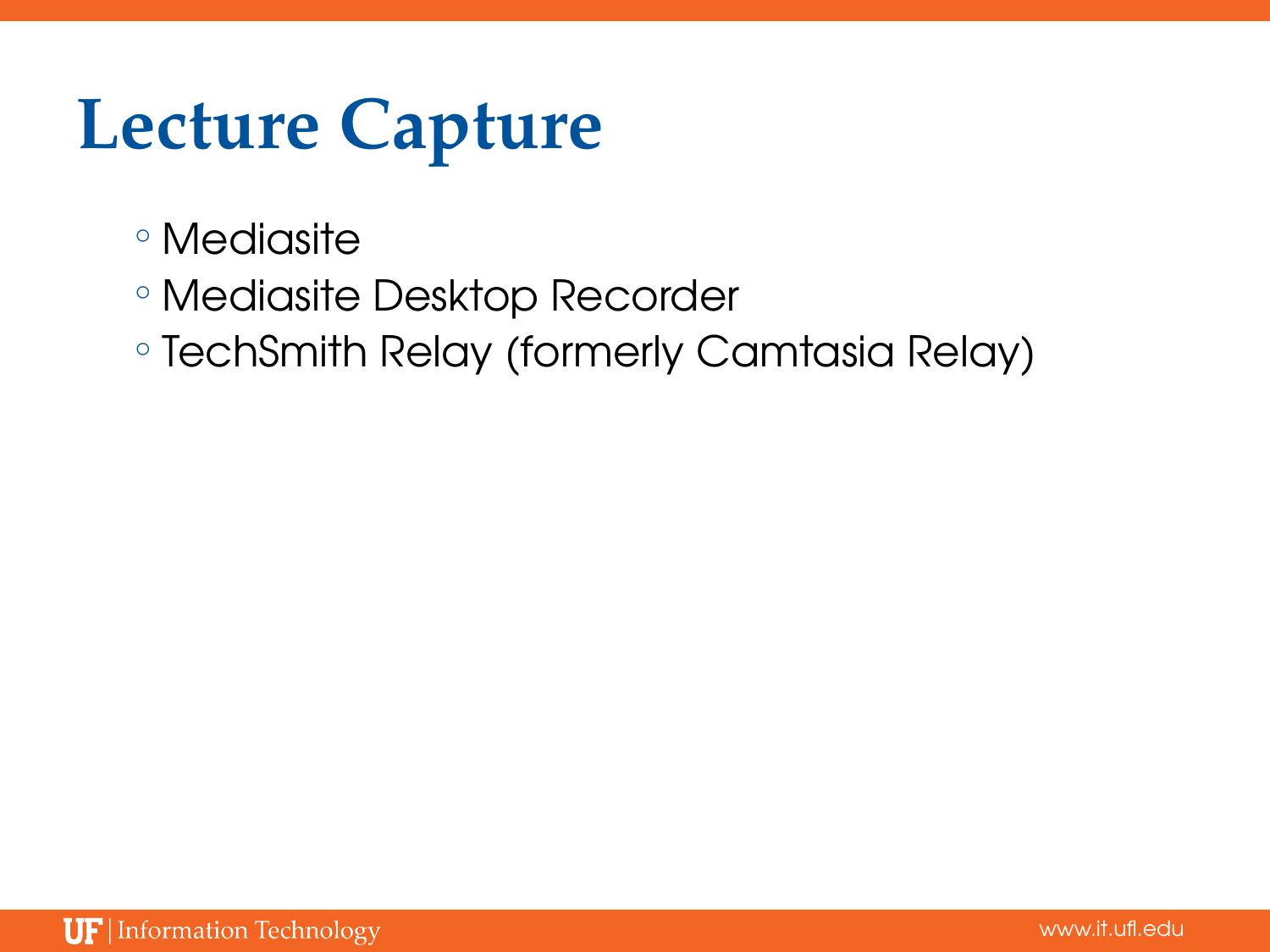

# Lecture Capture
Mediasite
Mediasite Desktop Recorder
TechSmith Relay (formerly Camtasia Relay)